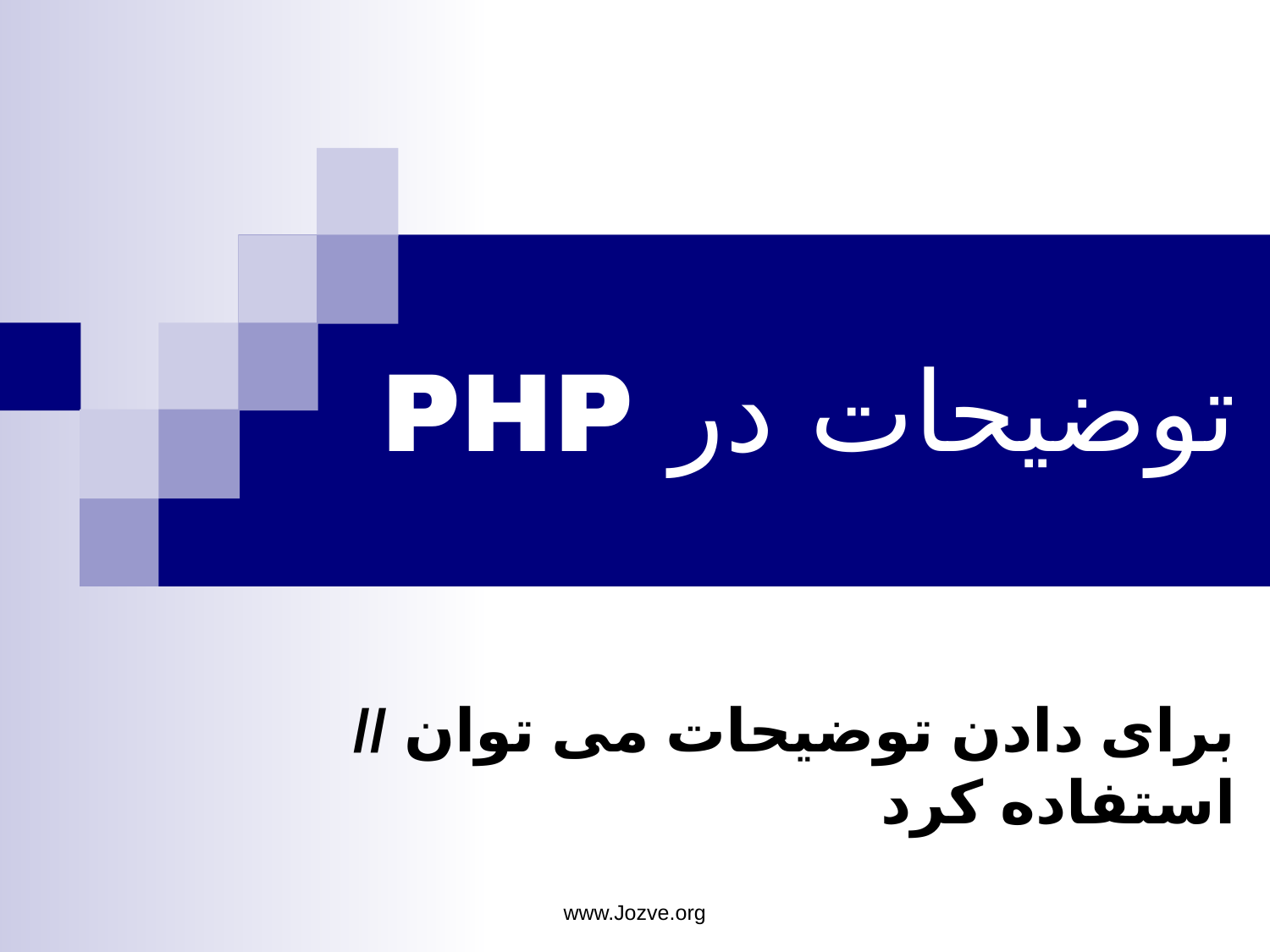

# PHP توضیحات در
برای دادن توضیحات می توان // استفاده کرد
www.Jozve.org